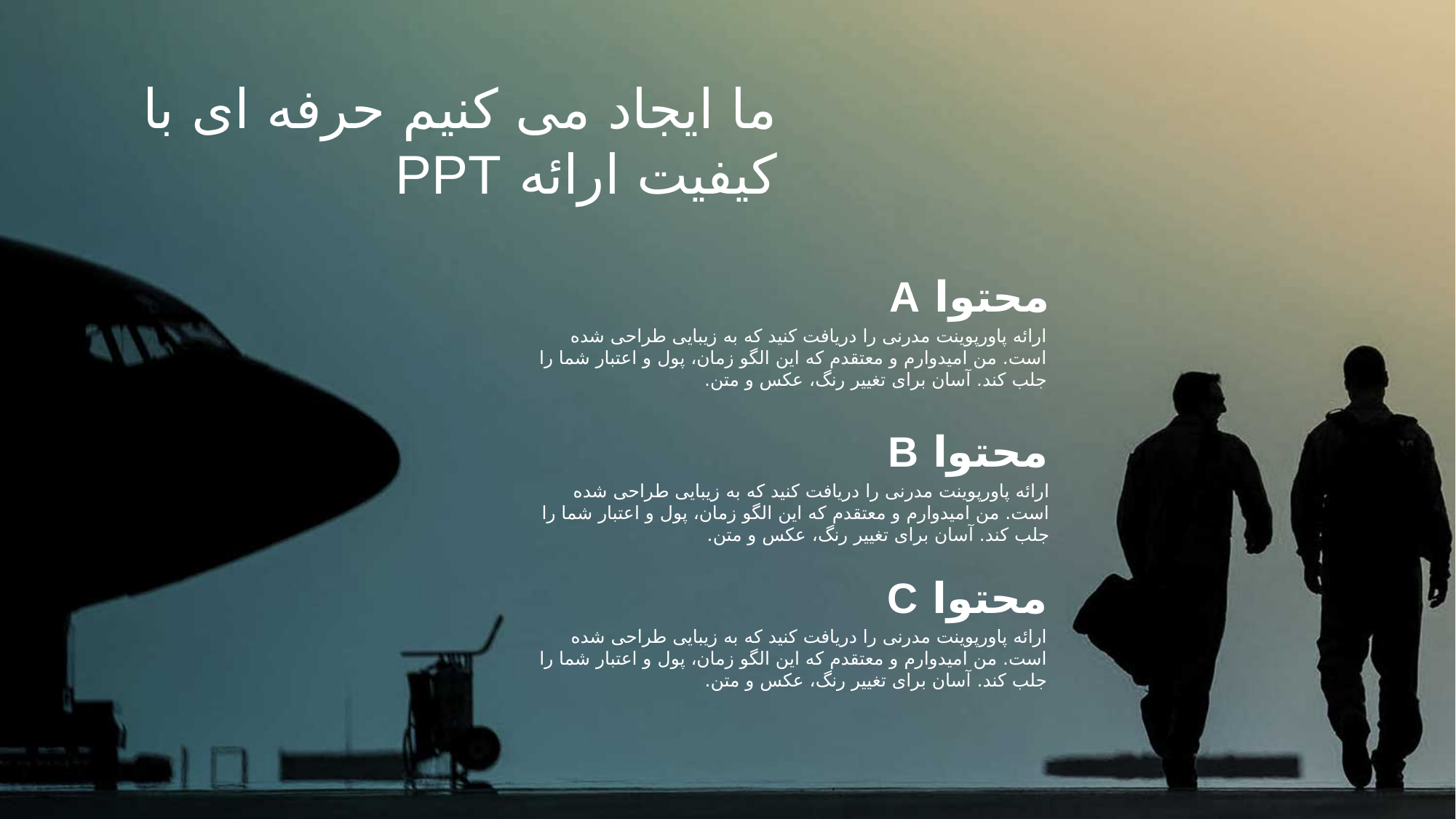

ما ایجاد می کنیم حرفه ای با کیفیت ارائه PPT
محتوا A
ارائه پاورپوینت مدرنی را دریافت کنید که به زیبایی طراحی شده است. من امیدوارم و معتقدم که این الگو زمان، پول و اعتبار شما را جلب کند. آسان برای تغییر رنگ، عکس و متن.
محتوا B
ارائه پاورپوینت مدرنی را دریافت کنید که به زیبایی طراحی شده است. من امیدوارم و معتقدم که این الگو زمان، پول و اعتبار شما را جلب کند. آسان برای تغییر رنگ، عکس و متن.
محتوا C
ارائه پاورپوینت مدرنی را دریافت کنید که به زیبایی طراحی شده است. من امیدوارم و معتقدم که این الگو زمان، پول و اعتبار شما را جلب کند. آسان برای تغییر رنگ، عکس و متن.